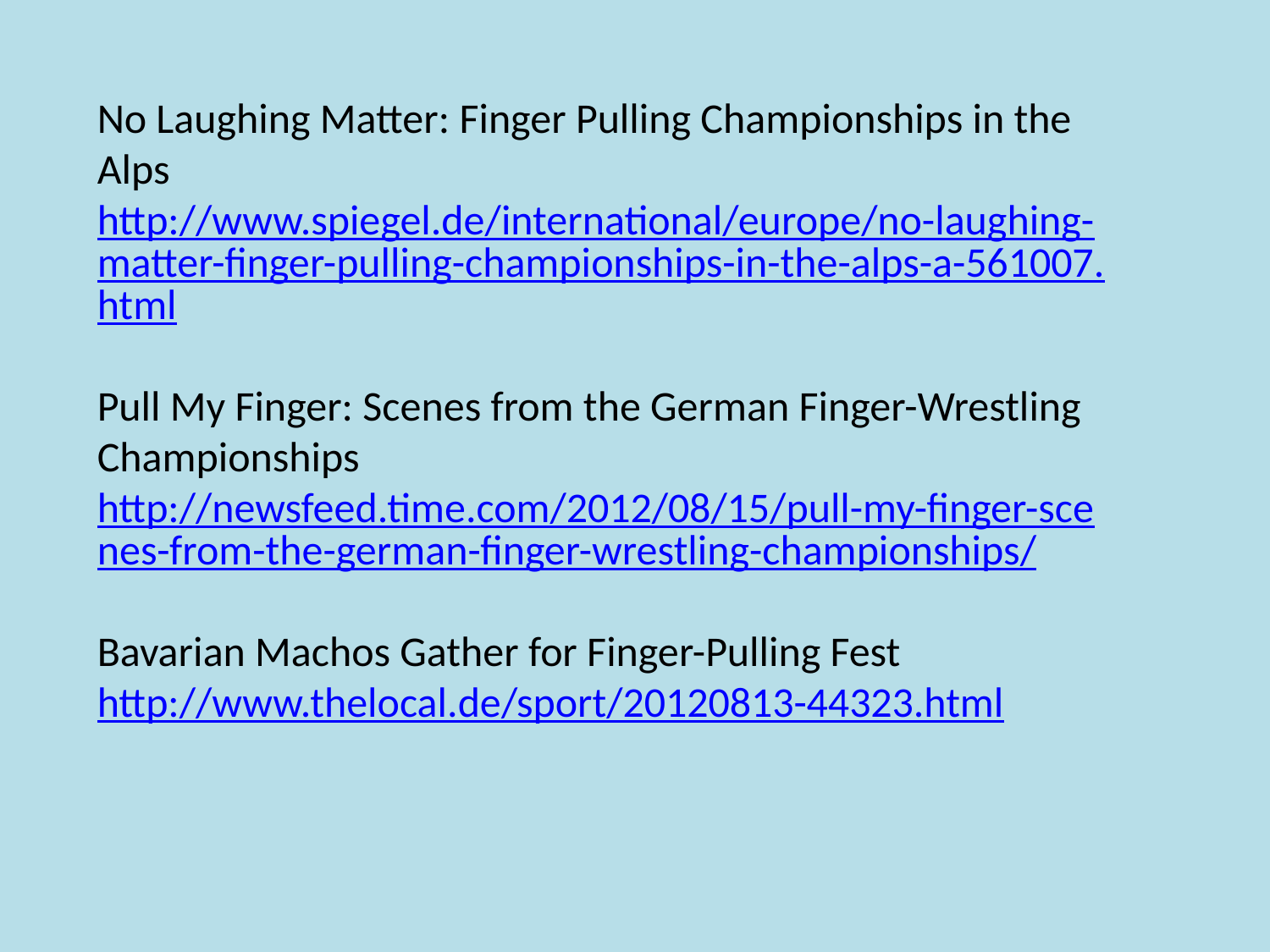

No Laughing Matter: Finger Pulling Championships in the Alps
http://www.spiegel.de/international/europe/no-laughing-matter-finger-pulling-championships-in-the-alps-a-561007.html

Pull My Finger: Scenes from the German Finger-Wrestling Championships
http://newsfeed.time.com/2012/08/15/pull-my-finger-scenes-from-the-german-finger-wrestling-championships/

Bavarian Machos Gather for Finger-Pulling Fest
http://www.thelocal.de/sport/20120813-44323.html